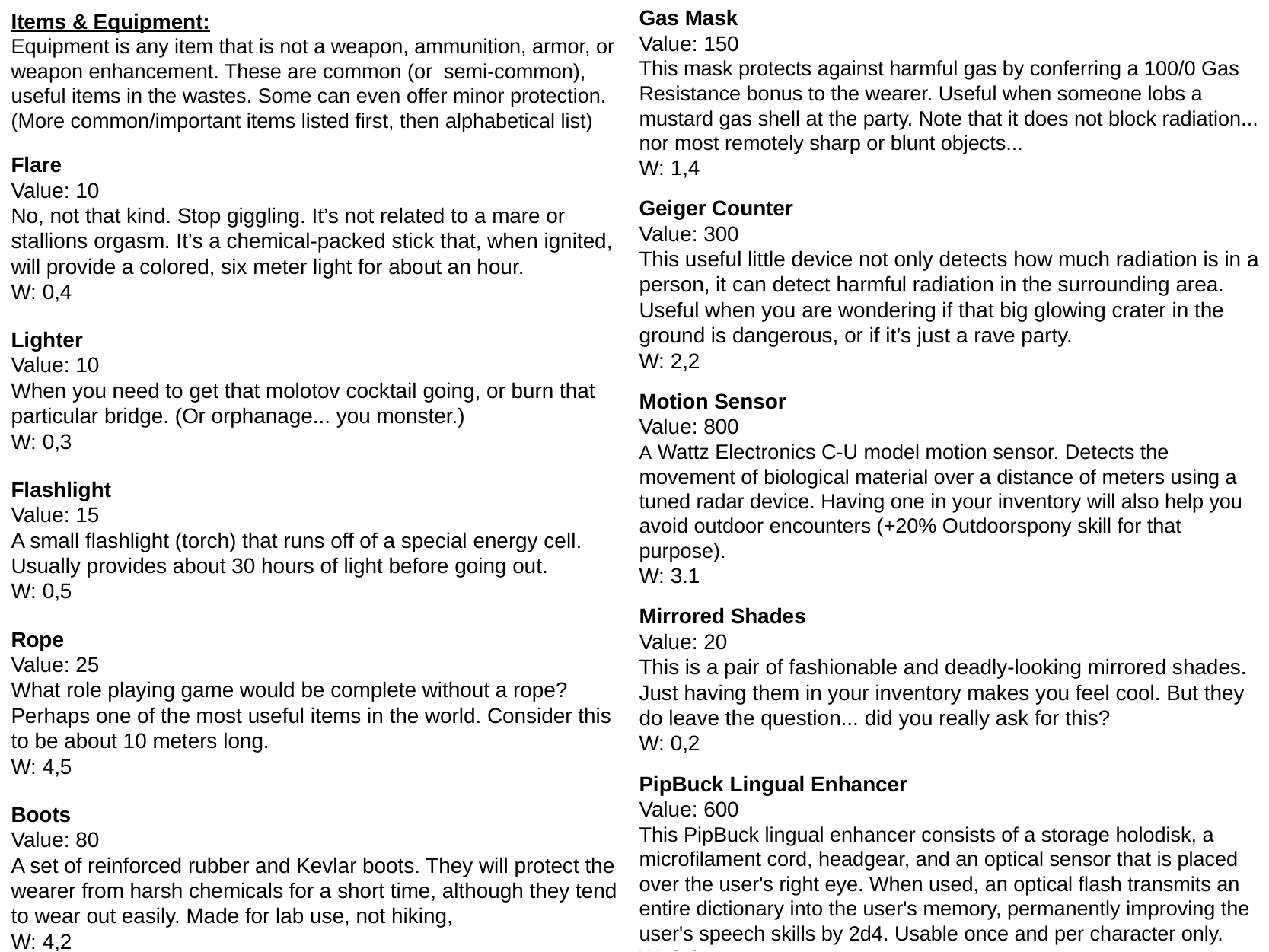

Gas Mask
Value: 150
This mask protects against harmful gas by conferring a 100/0 Gas Resistance bonus to the wearer. Useful when someone lobs a mustard gas shell at the party. Note that it does not block radiation... nor most remotely sharp or blunt objects...
W: 1,4

Geiger Counter
Value: 300
This useful little device not only detects how much radiation is in a person, it can detect harmful radiation in the surrounding area. Useful when you are wondering if that big glowing crater in the ground is dangerous, or if it’s just a rave party.
W: 2,2

Motion Sensor
Value: 800
A Wattz Electronics C-U model motion sensor. Detects the movement of biological material over a distance of meters using a tuned radar device. Having one in your inventory will also help you avoid outdoor encounters (+20% Outdoorspony skill for that purpose).
W: 3.1

Mirrored Shades
Value: 20
This is a pair of fashionable and deadly-looking mirrored shades. Just having them in your inventory makes you feel cool. But they do leave the question... did you really ask for this?
W: 0,2

PipBuck Lingual Enhancer
Value: 600
This PipBuck lingual enhancer consists of a storage holodisk, a microfilament cord, headgear, and an optical sensor that is placed over the user's right eye. When used, an optical flash transmits an entire dictionary into the user's memory, permanently improving the user's speech skills by 2d4. Usable once and per character only.
W: 3,6

Items & Equipment:
Equipment is any item that is not a weapon, ammunition, armor, or weapon enhancement. These are common (or  semi-common), useful items in the wastes. Some can even offer minor protection. (More common/important items listed first, then alphabetical list)

Flare
Value: 10
No, not that kind. Stop giggling. It’s not related to a mare or stallions orgasm. It’s a chemical-packed stick that, when ignited, will provide a colored, six meter light for about an hour.
W: 0,4

Lighter
Value: 10
When you need to get that molotov cocktail going, or burn that particular bridge. (Or orphanage... you monster.)
W: 0,3

Flashlight
Value: 15
A small flashlight (torch) that runs off of a special energy cell. Usually provides about 30 hours of light before going out.
W: 0,5

Rope
Value: 25
What role playing game would be complete without a rope? Perhaps one of the most useful items in the world. Consider this to be about 10 meters long.
W: 4,5

Boots
Value: 80
A set of reinforced rubber and Kevlar boots. They will protect the wearer from harsh chemicals for a short time, although they tend to wear out easily. Made for lab use, not hiking,
W: 4,2